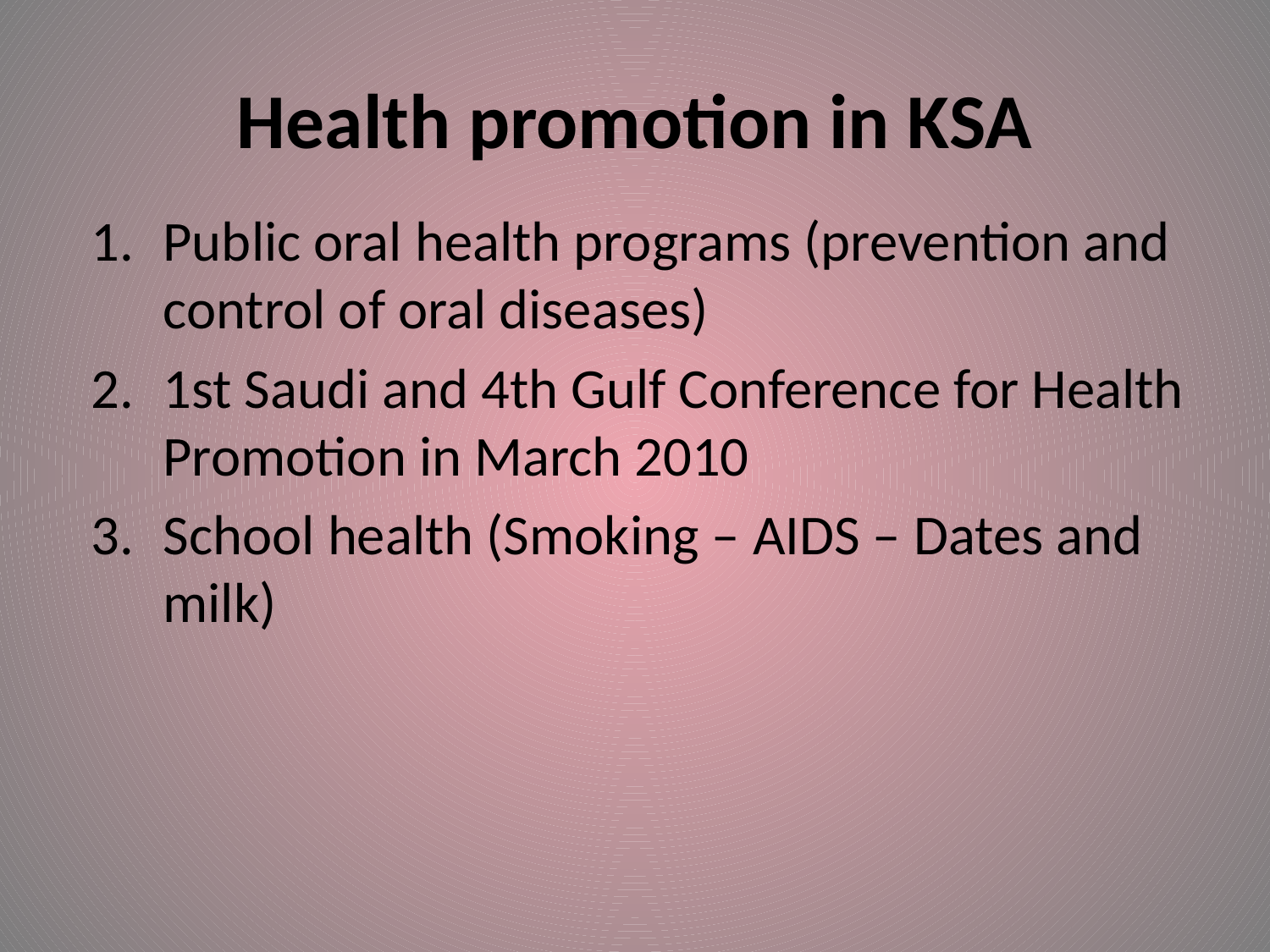

# Health promotion in KSA
Public oral health programs (prevention and control of oral diseases)
1st Saudi and 4th Gulf Conference for Health Promotion in March 2010
School health (Smoking – AIDS – Dates and milk)